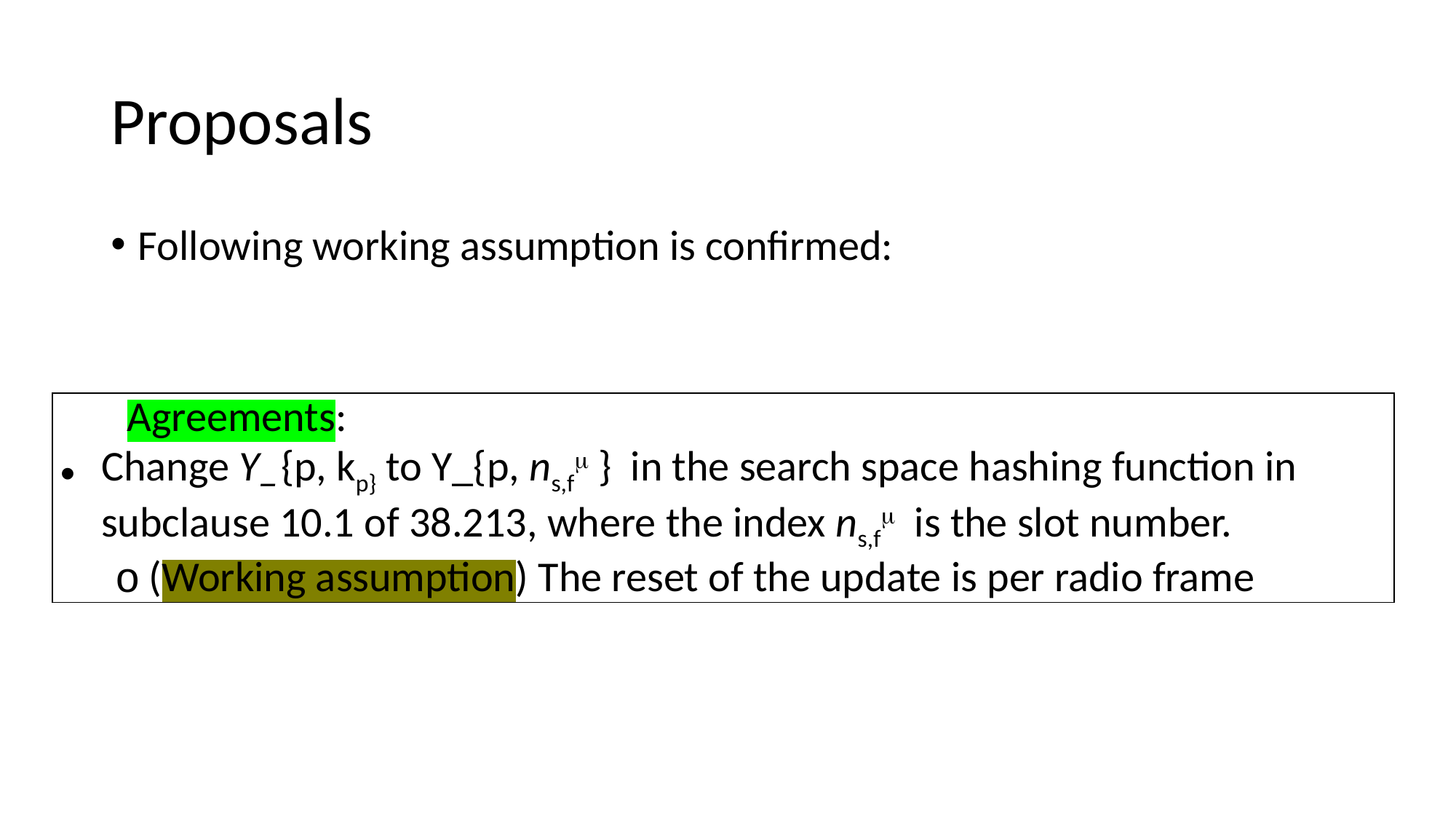

# Proposals
Following working assumption is confirmed:
| Agreements: Change Y\_{p, kp} to Y\_{p, ns,fμ } in the search space hashing function in subclause 10.1 of 38.213, where the index ns,fμ is the slot number. (Working assumption) The reset of the update is per radio frame |
| --- |